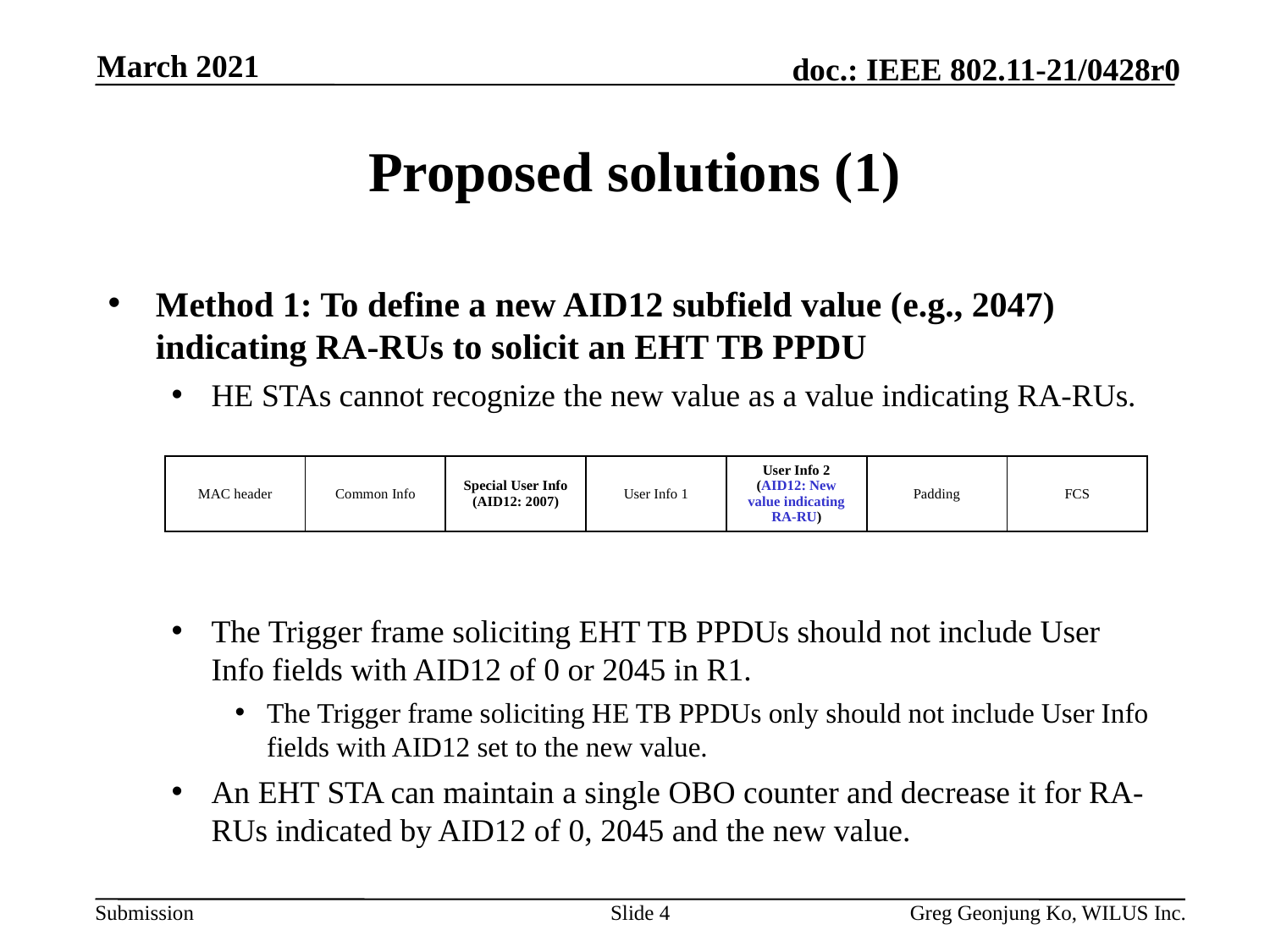

March 2021
# Proposed solutions (1)
Method 1: To define a new AID12 subfield value (e.g., 2047) indicating RA-RUs to solicit an EHT TB PPDU
HE STAs cannot recognize the new value as a value indicating RA-RUs.

The Trigger frame soliciting EHT TB PPDUs should not include User Info fields with AID12 of 0 or 2045 in R1.
The Trigger frame soliciting HE TB PPDUs only should not include User Info fields with AID12 set to the new value.
An EHT STA can maintain a single OBO counter and decrease it for RA-RUs indicated by AID12 of 0, 2045 and the new value.
| MAC header | Common Info | Special User Info (AID12: 2007) | User Info 1 | User Info 2 (AID12: New value indicating RA-RU) | Padding | FCS |
| --- | --- | --- | --- | --- | --- | --- |
Slide 4
Greg Geonjung Ko, WILUS Inc.